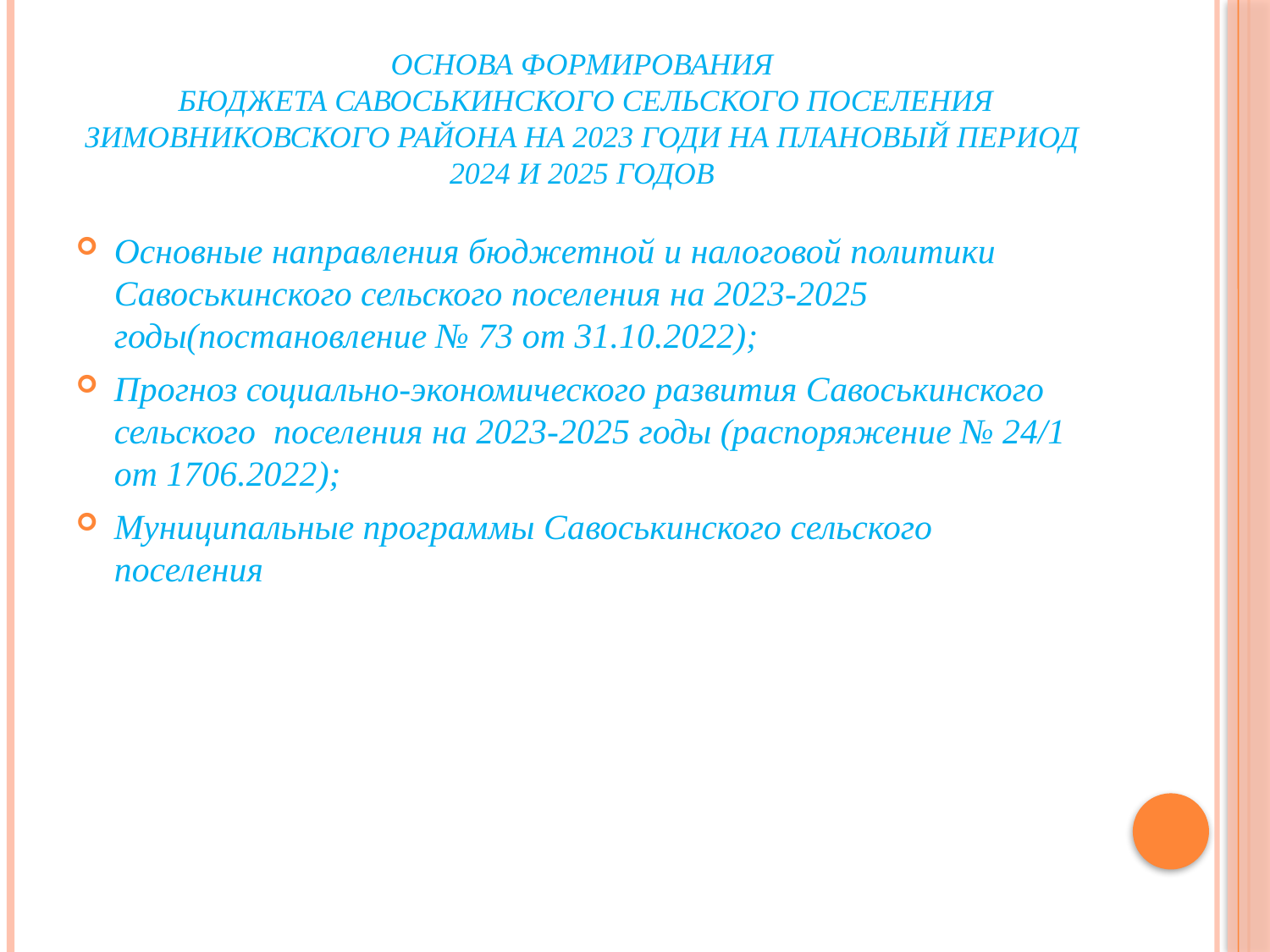

# Основа формирования бюджета Савоськинского сельского поселения Зимовниковского района на 2023 годи на плановый период 2024 и 2025 годов
Основные направления бюджетной и налоговой политики Савоськинского сельского поселения на 2023-2025 годы(постановление № 73 от 31.10.2022);
Прогноз социально-экономического развития Савоськинского сельского  поселения на 2023-2025 годы (распоряжение № 24/1 от 1706.2022);
Муниципальные программы Савоськинского сельского поселения